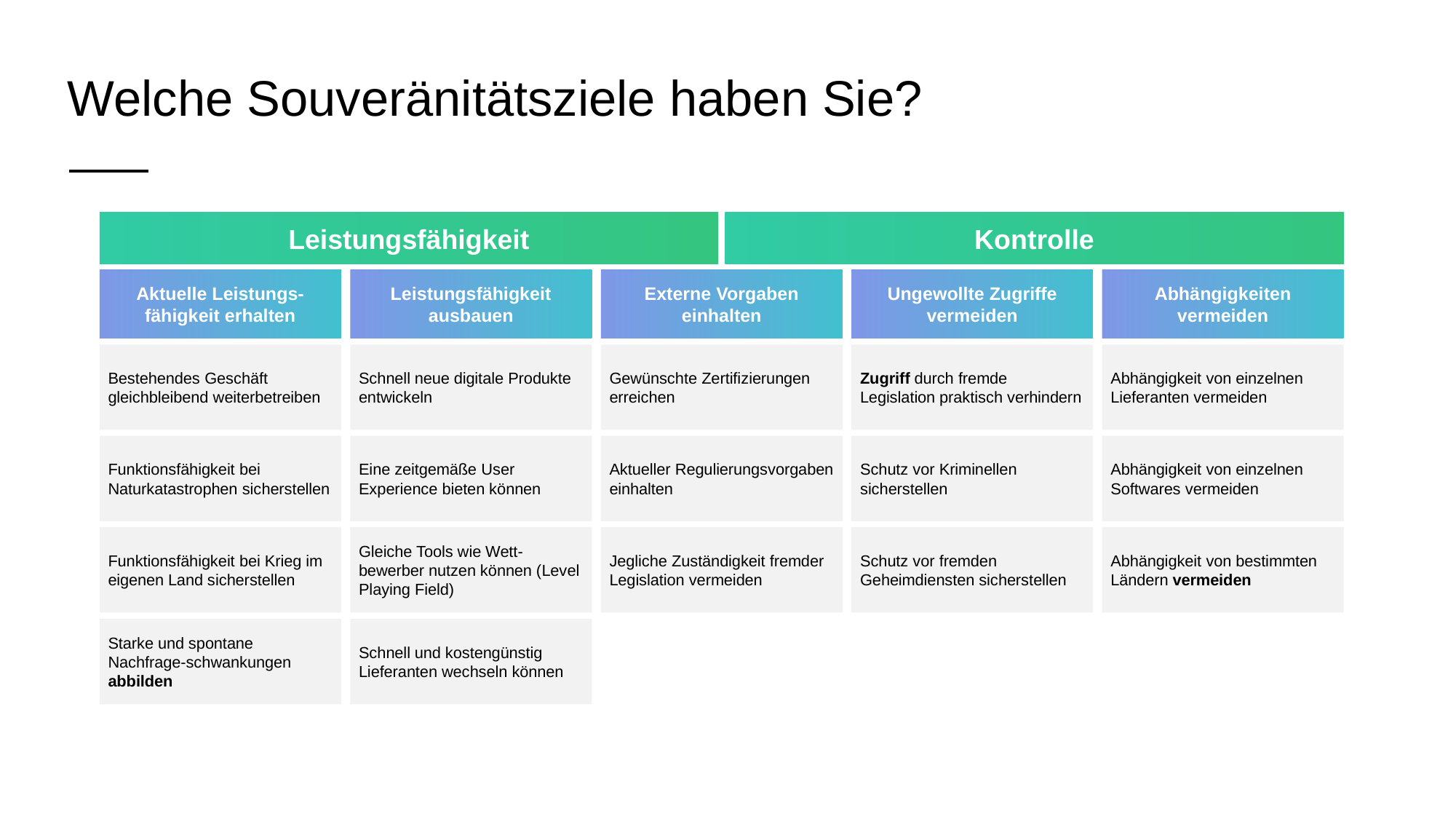

# Welche Souveränitätsziele haben Sie?
Leistungsfähigkeit
Kontrolle
Aktuelle Leistungs-fähigkeit erhalten
Leistungsfähigkeit ausbauen
Externe Vorgaben einhalten
Ungewollte Zugriffe vermeiden
Abhängigkeiten vermeiden
Bestehendes Geschäft gleichbleibend weiterbetreiben
Schnell neue digitale Produkte entwickeln
Gewünschte Zertifizierungen erreichen
Zugriff durch fremde Legislation praktisch verhindern
Abhängigkeit von einzelnen Lieferanten vermeiden
Funktionsfähigkeit bei Naturkatastrophen sicherstellen
Eine zeitgemäße User Experience bieten können
Aktueller Regulierungsvorgaben einhalten
Schutz vor Kriminellen sicherstellen
Abhängigkeit von einzelnen Softwares vermeiden
Funktionsfähigkeit bei Krieg im eigenen Land sicherstellen
Gleiche Tools wie Wett-bewerber nutzen können (Level Playing Field)
Jegliche Zuständigkeit fremder Legislation vermeiden
Schutz vor fremden Geheimdiensten sicherstellen
Abhängigkeit von bestimmten Ländern vermeiden
Starke und spontane Nachfrage-schwankungen abbilden
Schnell und kostengünstig Lieferanten wechseln können